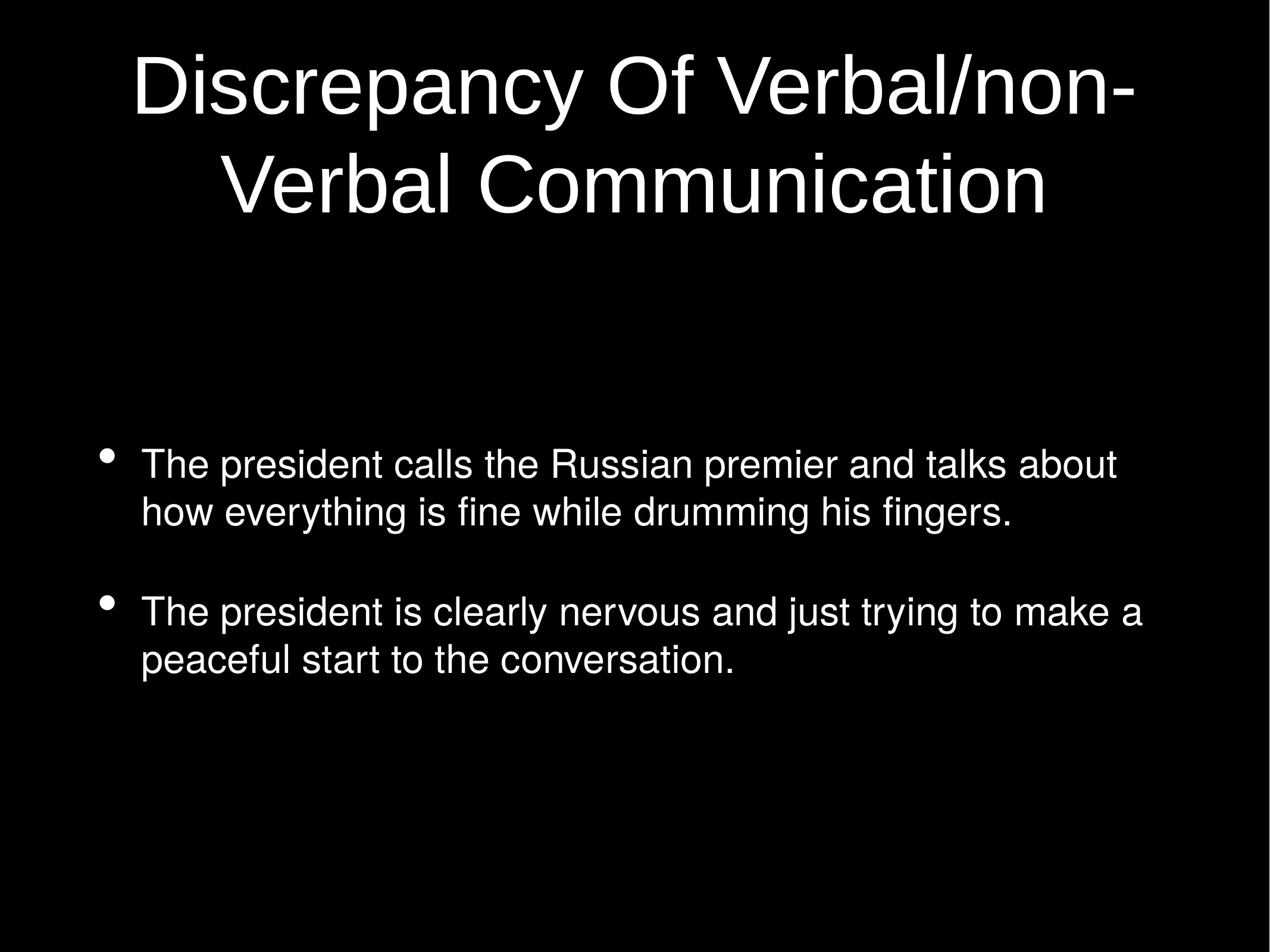

# Discrepancy Of Verbal/non-Verbal Communication
The president calls the Russian premier and talks about how everything is fine while drumming his fingers.
The president is clearly nervous and just trying to make a peaceful start to the conversation.